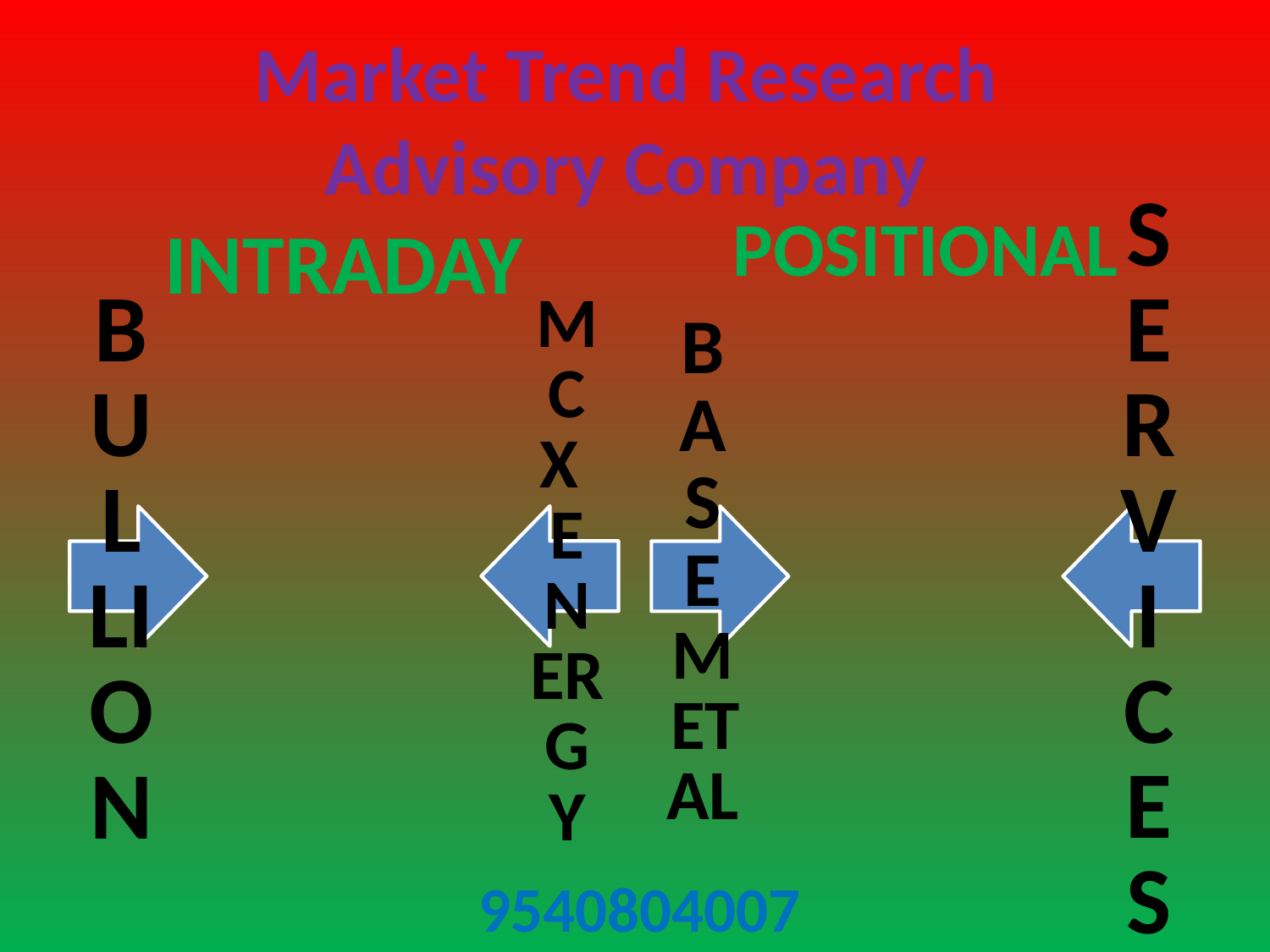

# Market Trend Research Advisory Company
INTRADAY
POSITIONAL

9540804007